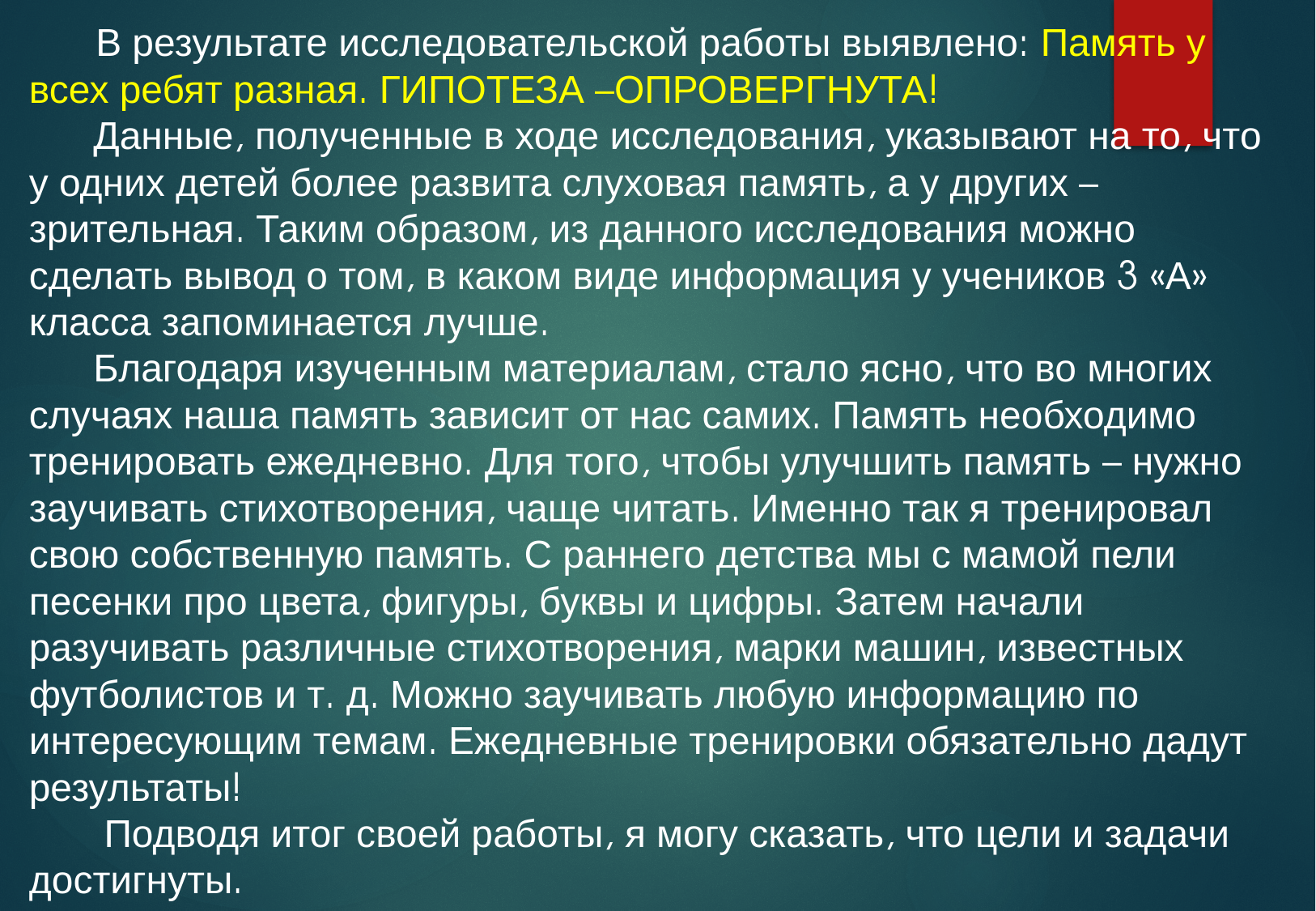

В результате исследовательской работы выявлено: Память у всех ребят разная. ГИПОТЕЗА –ОПРОВЕРГНУТА!
      Данные, полученные в ходе исследования, указывают на то, что у одних детей более развита слуховая память, а у других – зрительная. Таким образом, из данного исследования можно сделать вывод о том, в каком виде информация у учеников 3 «А» класса запоминается лучше.
      Благодаря изученным материалам, стало ясно, что во многих случаях наша память зависит от нас самих. Память необходимо тренировать ежедневно. Для того, чтобы улучшить память – нужно заучивать стихотворения, чаще читать. Именно так я тренировал свою собственную память. С раннего детства мы с мамой пели песенки про цвета, фигуры, буквы и цифры. Затем начали разучивать различные стихотворения, марки машин, известных футболистов и т. д. Можно заучивать любую информацию по интересующим темам. Ежедневные тренировки обязательно дадут результаты!
       Подводя итог своей работы, я могу сказать, что цели и задачи достигнуты.